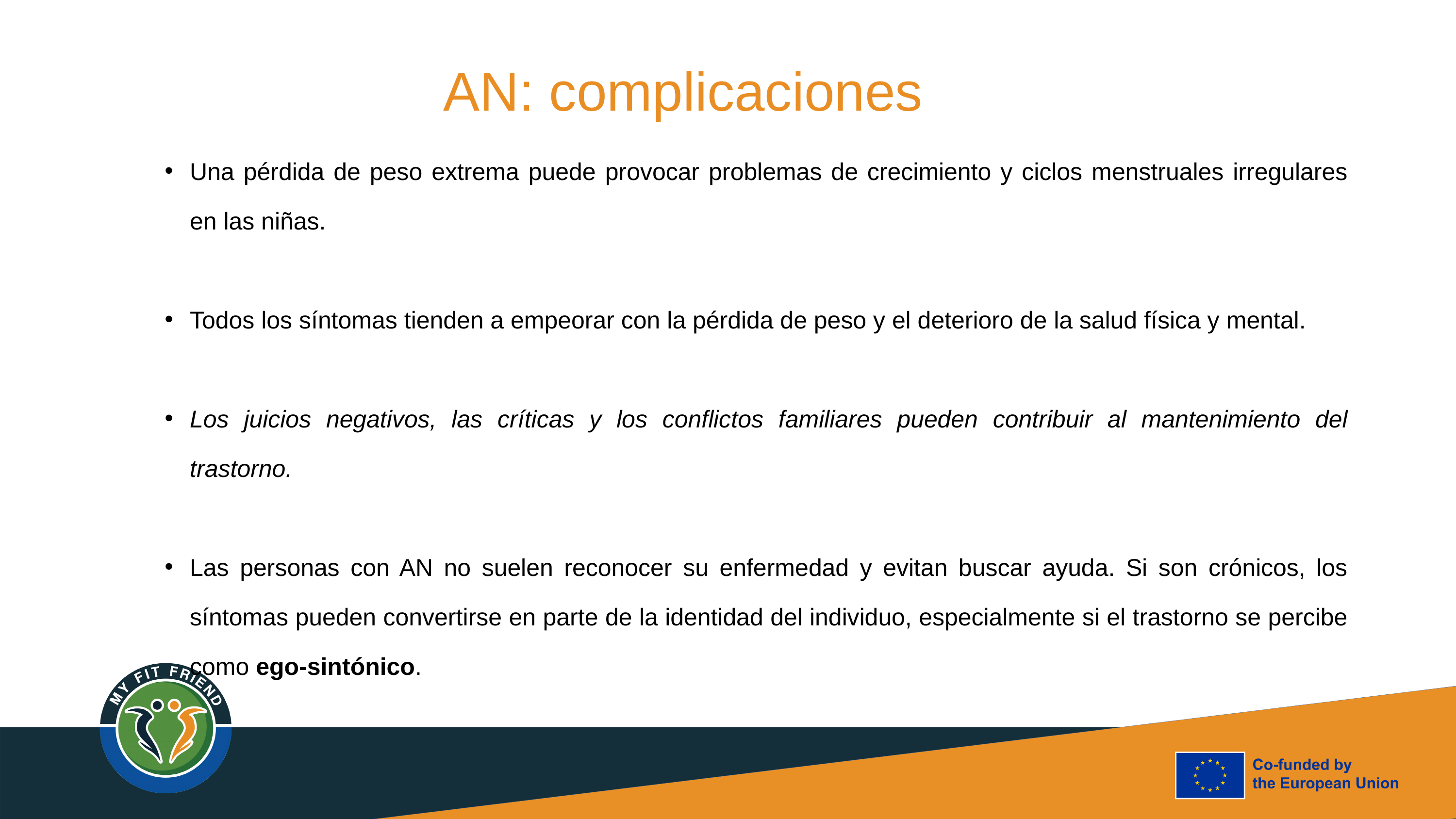

AN: complicaciones

Una pérdida de peso extrema puede provocar problemas de crecimiento y ciclos menstruales irregulares en las niñas.

Todos los síntomas tienden a empeorar con la pérdida de peso y el deterioro de la salud física y mental.

Los juicios negativos, las críticas y los conflictos familiares pueden contribuir al mantenimiento del trastorno.

Las personas con AN no suelen reconocer su enfermedad y evitan buscar ayuda. Si son crónicos, los síntomas pueden convertirse en parte de la identidad del individuo, especialmente si el trastorno se percibe como ego-sintónico.